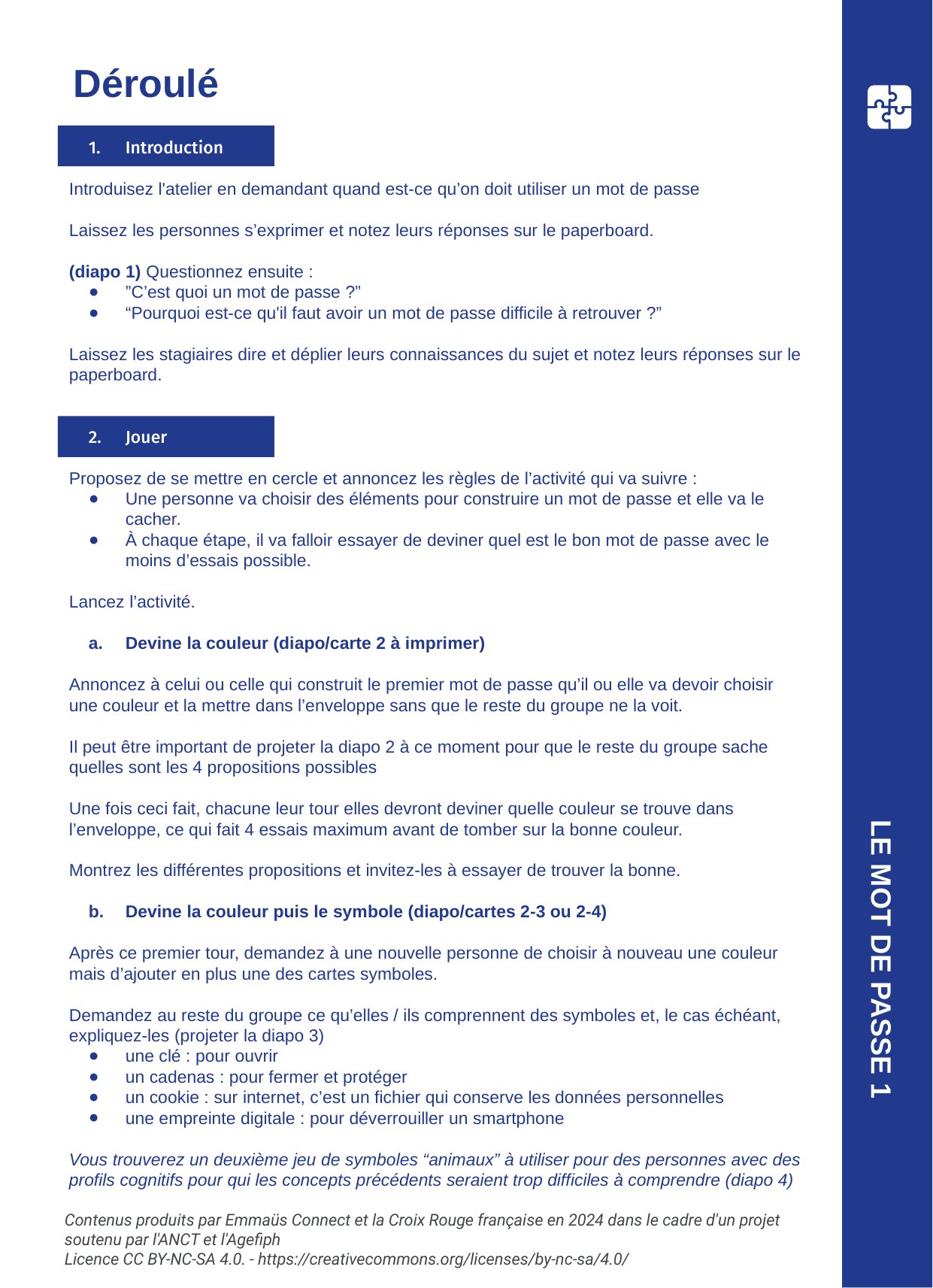

Déroulé

Introduction

Introduisez l'atelier en demandant quand est-ce qu’on doit utiliser un mot de passe

Laissez les personnes s’exprimer et notez leurs réponses sur le paperboard.

(diapo 1) Questionnez ensuite :
”C’est quoi un mot de passe ?”
“Pourquoi est-ce qu'il faut avoir un mot de passe difficile à retrouver ?”

Laissez les stagiaires dire et déplier leurs connaissances du sujet et notez leurs réponses sur le paperboard.

Jouer

Proposez de se mettre en cercle et annoncez les règles de l’activité qui va suivre :
Une personne va choisir des éléments pour construire un mot de passe et elle va le cacher.
À chaque étape, il va falloir essayer de deviner quel est le bon mot de passe avec le moins d’essais possible.

Lancez l’activité.

Devine la couleur (diapo/carte 2 à imprimer)

Annoncez à celui ou celle qui construit le premier mot de passe qu’il ou elle va devoir choisir une couleur et la mettre dans l’enveloppe sans que le reste du groupe ne la voit.

Il peut être important de projeter la diapo 2 à ce moment pour que le reste du groupe sache quelles sont les 4 propositions possibles

Une fois ceci fait, chacune leur tour elles devront deviner quelle couleur se trouve dans l’enveloppe, ce qui fait 4 essais maximum avant de tomber sur la bonne couleur.

Montrez les différentes propositions et invitez-les à essayer de trouver la bonne.

Devine la couleur puis le symbole (diapo/cartes 2-3 ou 2-4)

Après ce premier tour, demandez à une nouvelle personne de choisir à nouveau une couleur mais d’ajouter en plus une des cartes symboles.

Demandez au reste du groupe ce qu’elles / ils comprennent des symboles et, le cas échéant, expliquez-les (projeter la diapo 3)
une clé : pour ouvrir
un cadenas : pour fermer et protéger
un cookie : sur internet, c’est un fichier qui conserve les données personnelles
une empreinte digitale : pour déverrouiller un smartphone

Vous trouverez un deuxième jeu de symboles “animaux” à utiliser pour des personnes avec des profils cognitifs pour qui les concepts précédents seraient trop difficiles à comprendre (diapo 4)

LE MOT DE PASSE 1